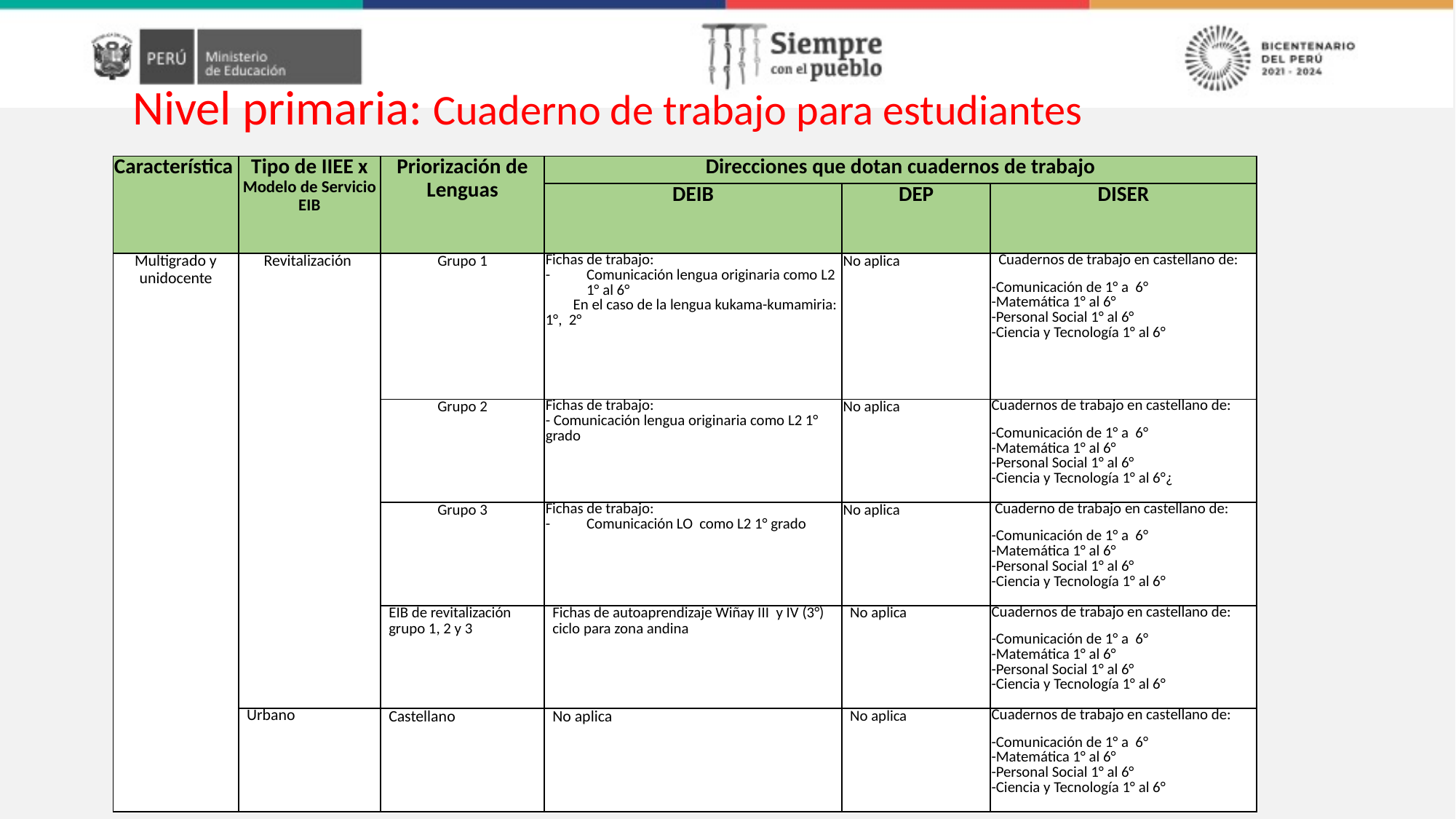

Nivel primaria: Cuaderno de trabajo para estudiantes
| Característica | Tipo de IIEE x Modelo de Servicio EIB | Priorización de Lenguas | Direcciones que dotan cuadernos de trabajo |  |  |
| --- | --- | --- | --- | --- | --- |
|  |  |  | DEIB | DEP | DISER |
| Multigrado y unidocente | Revitalización | Grupo 1 | Fichas de trabajo: Comunicación lengua originaria como L2 1° al 6° En el caso de la lengua kukama-kumamiria: 1°, 2° | No aplica | Cuadernos de trabajo en castellano de: -Comunicación de 1° a 6° -Matemática 1° al 6° -Personal Social 1° al 6° -Ciencia y Tecnología 1° al 6° |
|  |  | Grupo 2 | Fichas de trabajo: - Comunicación lengua originaria como L2 1° grado | No aplica | Cuadernos de trabajo en castellano de: -Comunicación de 1° a 6° -Matemática 1° al 6° -Personal Social 1° al 6° -Ciencia y Tecnología 1° al 6°¿ |
|  |  | Grupo 3 | Fichas de trabajo: Comunicación LO como L2 1° grado | No aplica | Cuaderno de trabajo en castellano de: -Comunicación de 1° a 6° -Matemática 1° al 6° -Personal Social 1° al 6° -Ciencia y Tecnología 1° al 6° |
|  |  | EIB de revitalización grupo 1, 2 y 3 | Fichas de autoaprendizaje Wiñay III y IV (3°) ciclo para zona andina | No aplica | Cuadernos de trabajo en castellano de: -Comunicación de 1° a 6° -Matemática 1° al 6° -Personal Social 1° al 6° -Ciencia y Tecnología 1° al 6° |
|  | Urbano | Castellano | No aplica | No aplica | Cuadernos de trabajo en castellano de: -Comunicación de 1° a 6° -Matemática 1° al 6° -Personal Social 1° al 6° -Ciencia y Tecnología 1° al 6° |